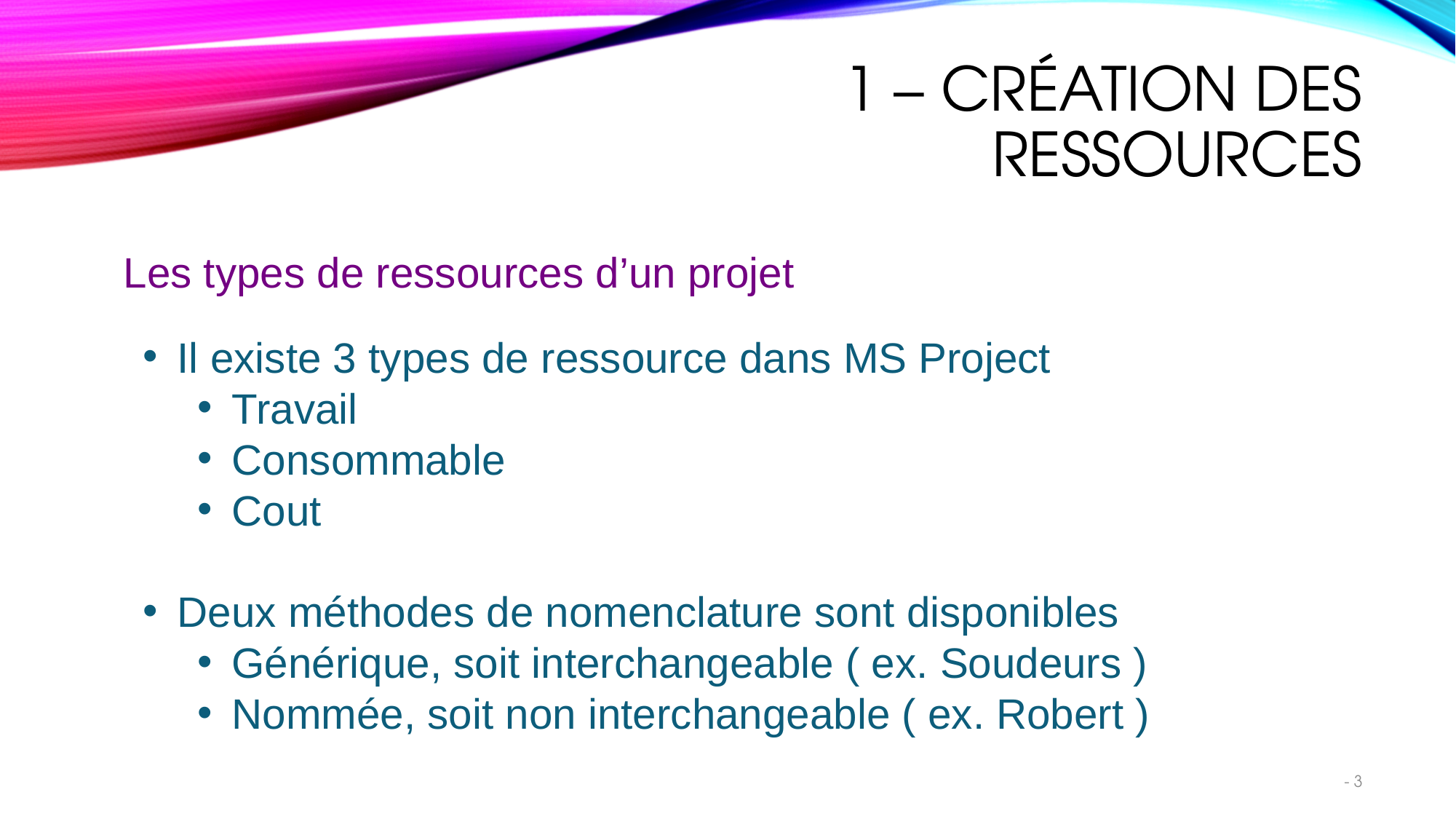

# 1 – Création des ressources
Les types de ressources d’un projet
Il existe 3 types de ressource dans MS Project
Travail
Consommable
Cout

Deux méthodes de nomenclature sont disponibles
Générique, soit interchangeable ( ex. Soudeurs )
Nommée, soit non interchangeable ( ex. Robert )
3